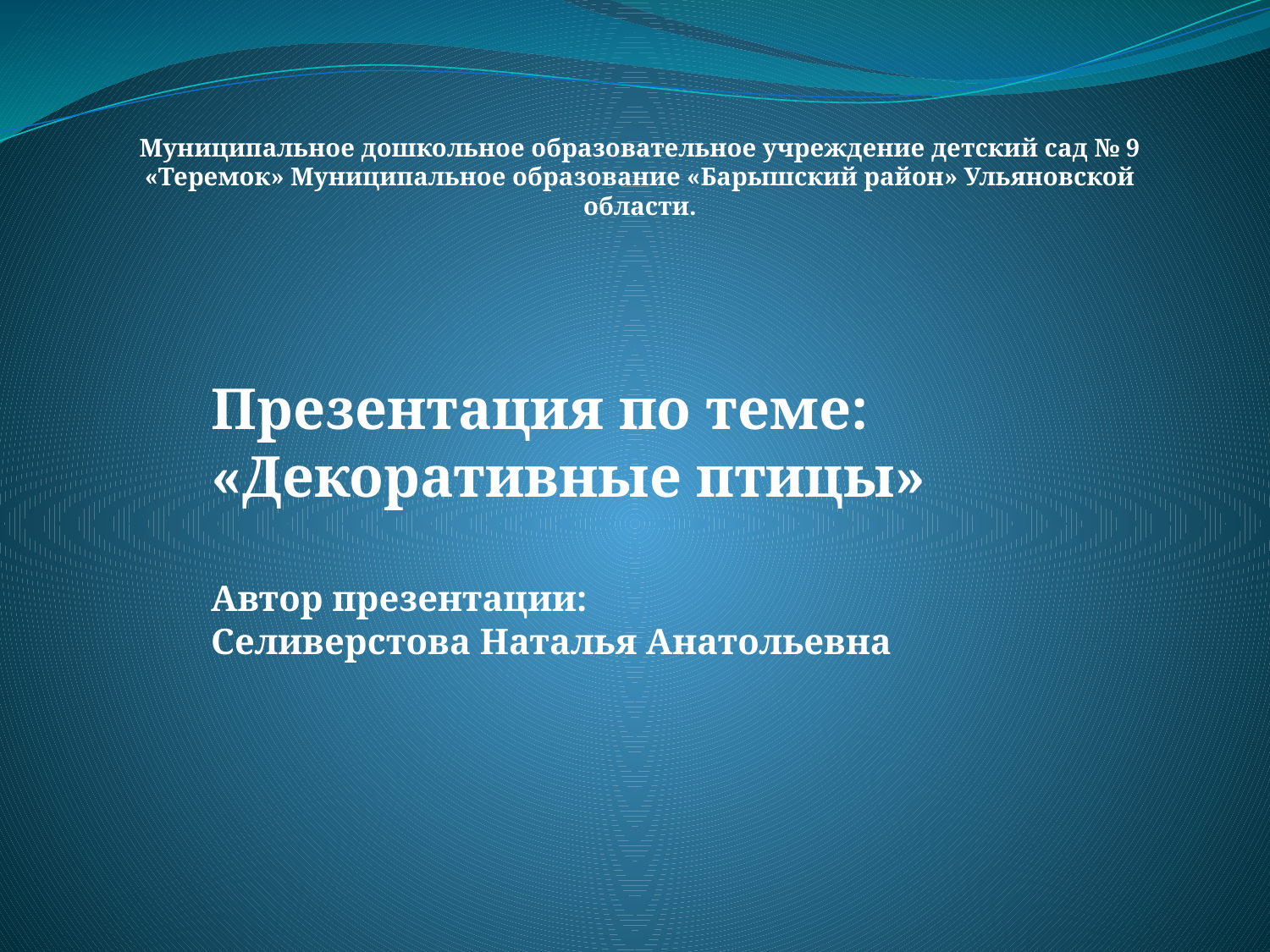

Муниципальное дошкольное образовательное учреждение детский сад № 9 «Теремок» Муниципальное образование «Барышский район» Ульяновской области.
Презентация по теме:
«Декоративные птицы»

Автор презентации:
Селиверстова Наталья Анатольевна